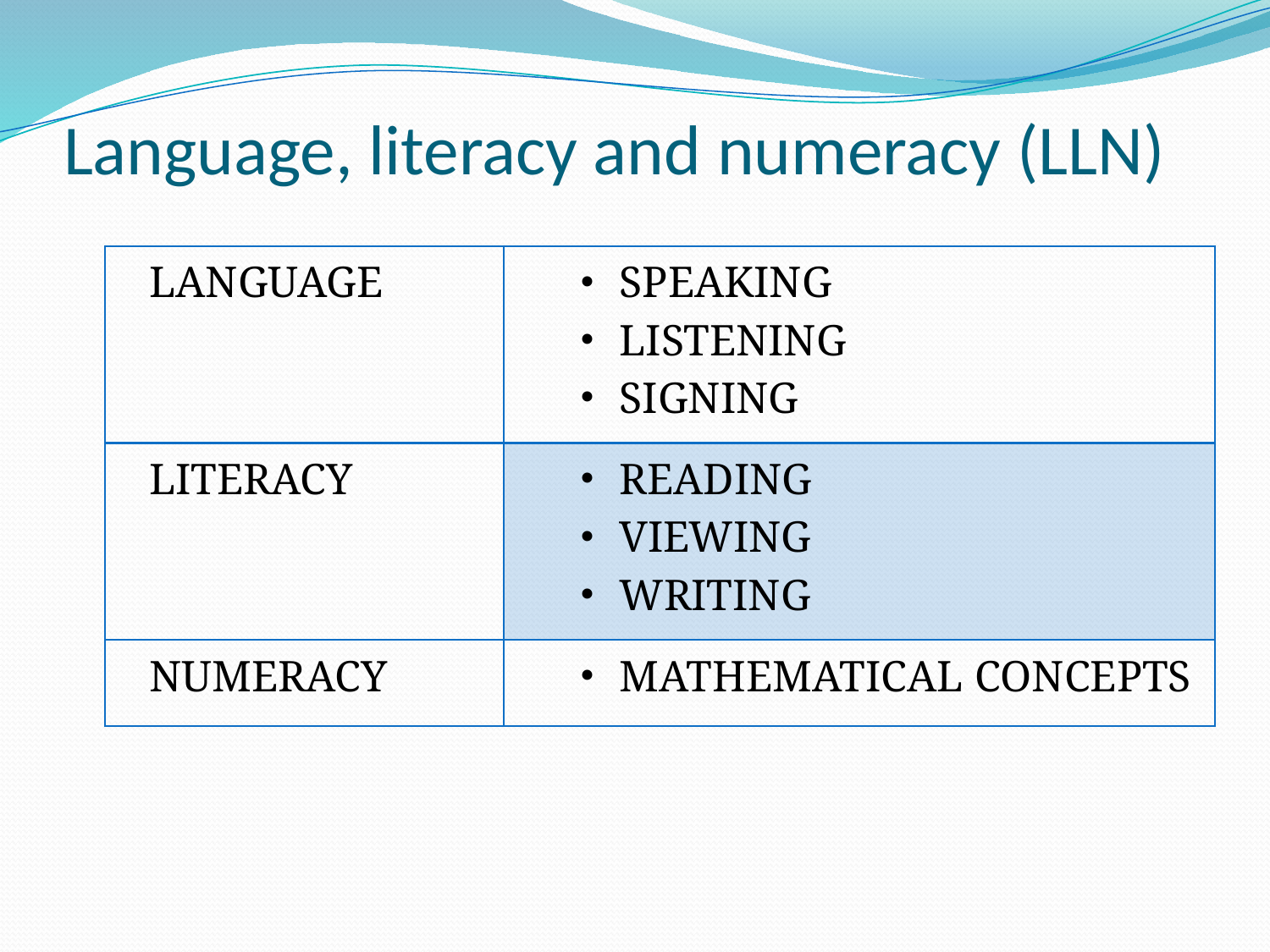

# Language, literacy and numeracy (LLN)
| LANGUAGE | SPEAKING LISTENING SIGNING |
| --- | --- |
| LITERACY | READING VIEWING WRITING |
| NUMERACY | MATHEMATICAL CONCEPTS |